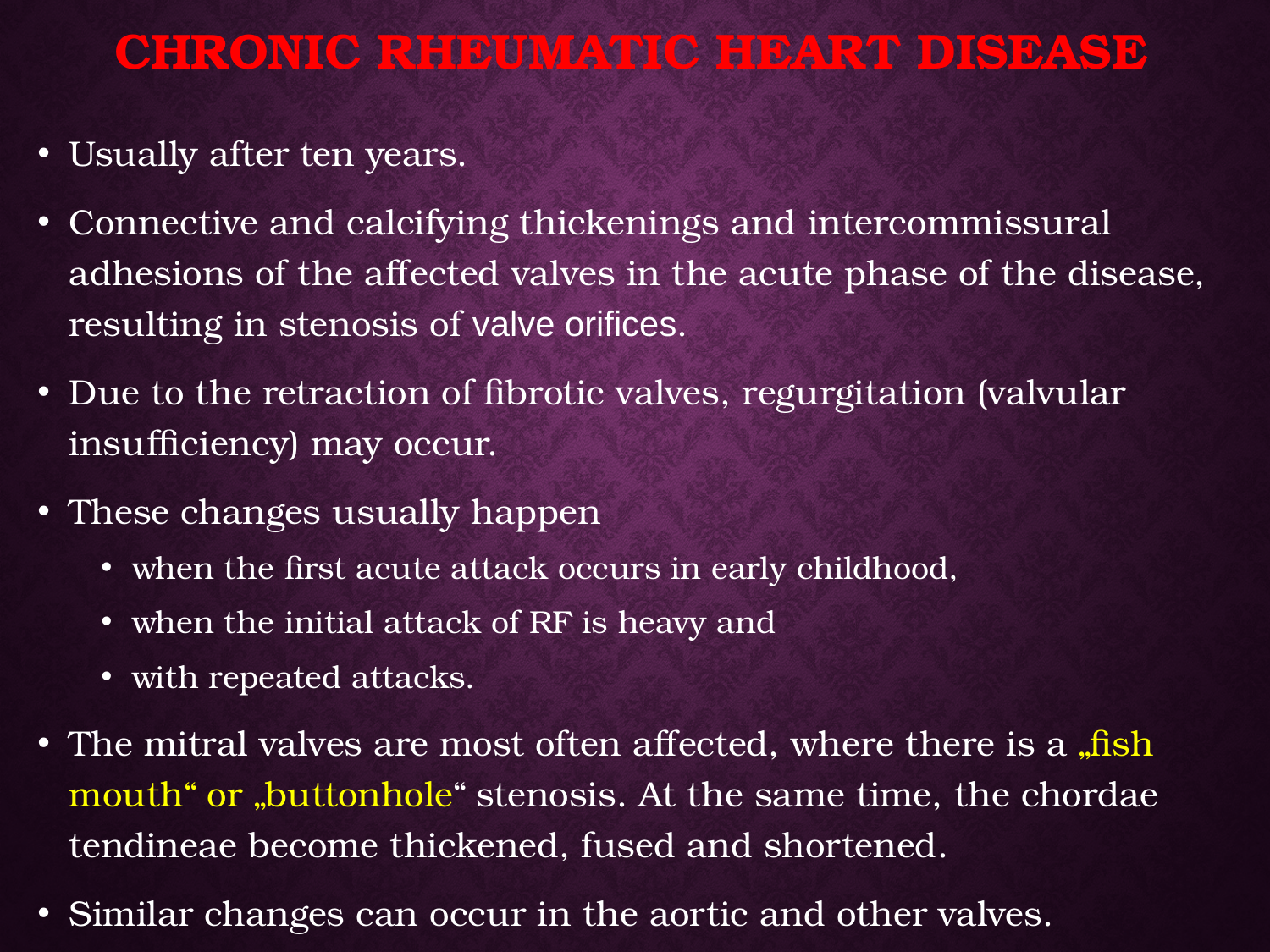

# Chronic rheumatic heart disease
Usually after ten years.
Connective and calcifying thickenings and intercommissural adhesions of the affected valves in the acute phase of the disease, resulting in stenosis of valve orifices.
Due to the retraction of fibrotic valves, regurgitation (valvular insufficiency) may occur.
These changes usually happen
when the first acute attack occurs in early childhood,
when the initial attack of RF is heavy and
with repeated attacks.
The mitral valves are most often affected, where there is a „fish mouth“ or „buttonhole“ stenosis. At the same time, the chordae tendineae become thickened, fused and shortened.
Similar changes can occur in the aortic and other valves.